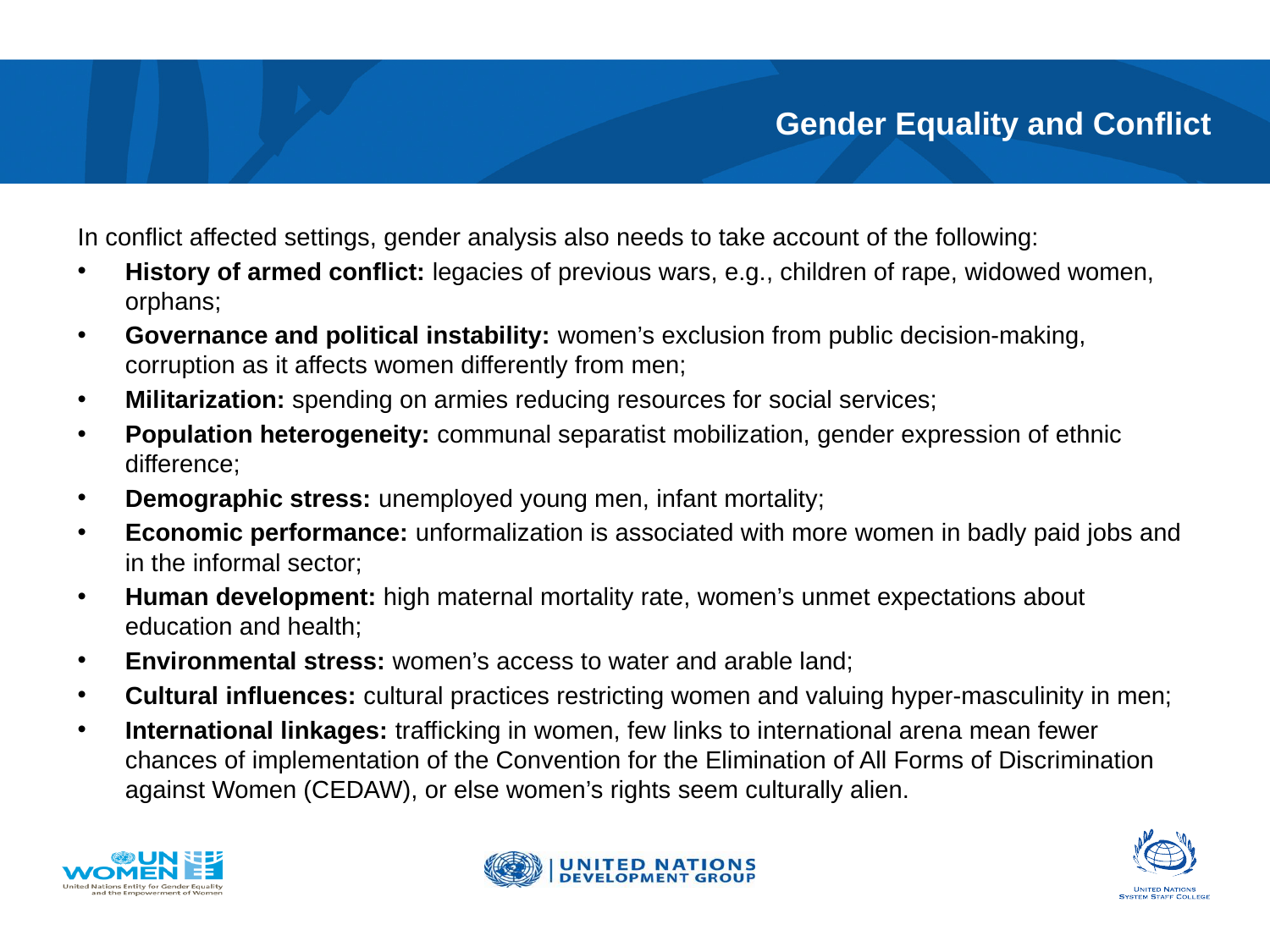

# Gender Equality and Conflict
In conflict affected settings, gender analysis also needs to take account of the following:
History of armed conflict: legacies of previous wars, e.g., children of rape, widowed women, orphans;
Governance and political instability: women’s exclusion from public decision-making, corruption as it affects women differently from men;
Militarization: spending on armies reducing resources for social services;
Population heterogeneity: communal separatist mobilization, gender expression of ethnic difference;
Demographic stress: unemployed young men, infant mortality;
Economic performance: unformalization is associated with more women in badly paid jobs and in the informal sector;
Human development: high maternal mortality rate, women’s unmet expectations about education and health;
Environmental stress: women’s access to water and arable land;
Cultural influences: cultural practices restricting women and valuing hyper-masculinity in men;
International linkages: trafficking in women, few links to international arena mean fewer chances of implementation of the Convention for the Elimination of All Forms of Discrimination against Women (CEDAW), or else women’s rights seem culturally alien.